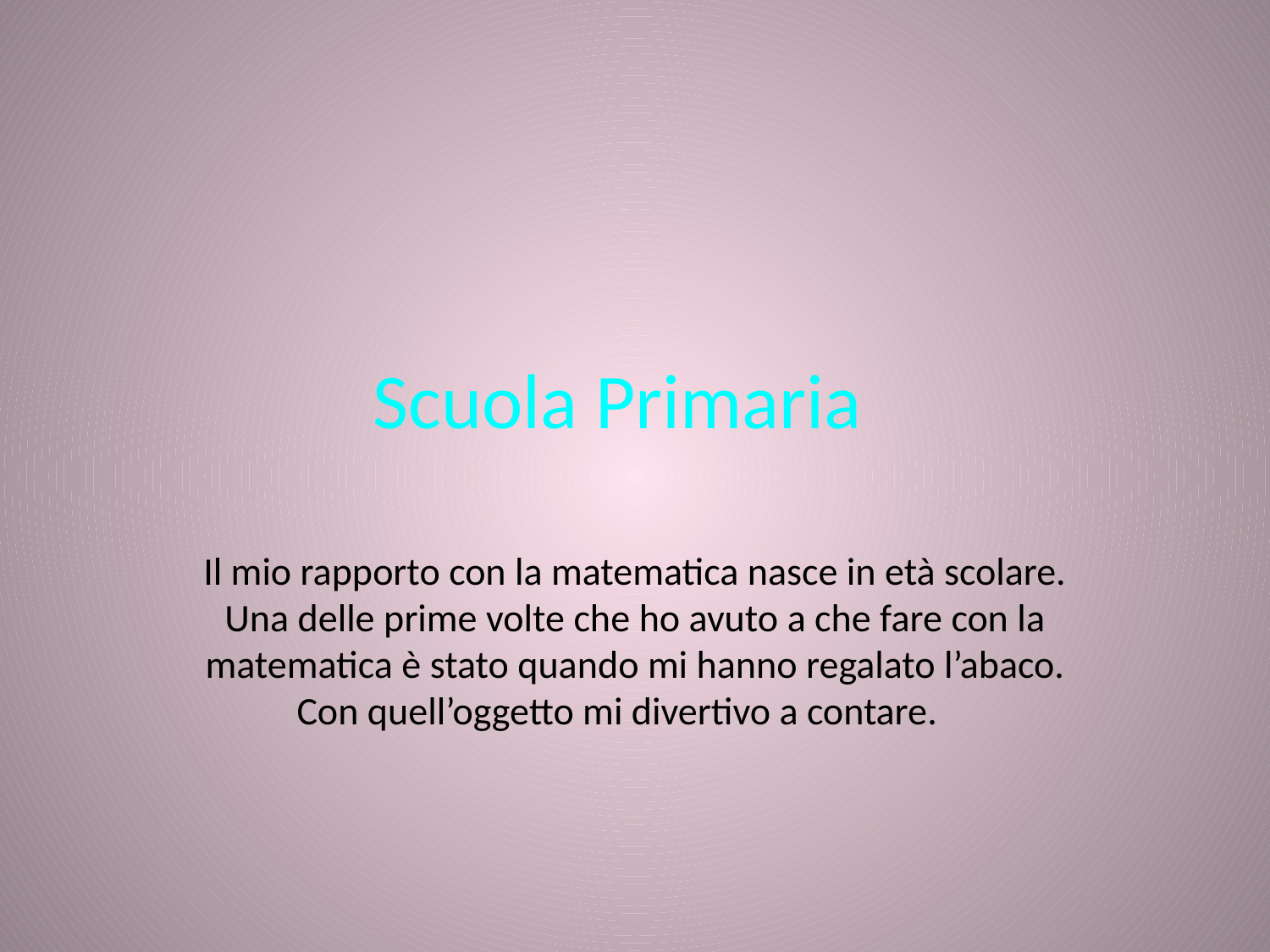

# Scuola Primaria
Il mio rapporto con la matematica nasce in età scolare. Una delle prime volte che ho avuto a che fare con la matematica è stato quando mi hanno regalato l’abaco. Con quell’oggetto mi divertivo a contare.